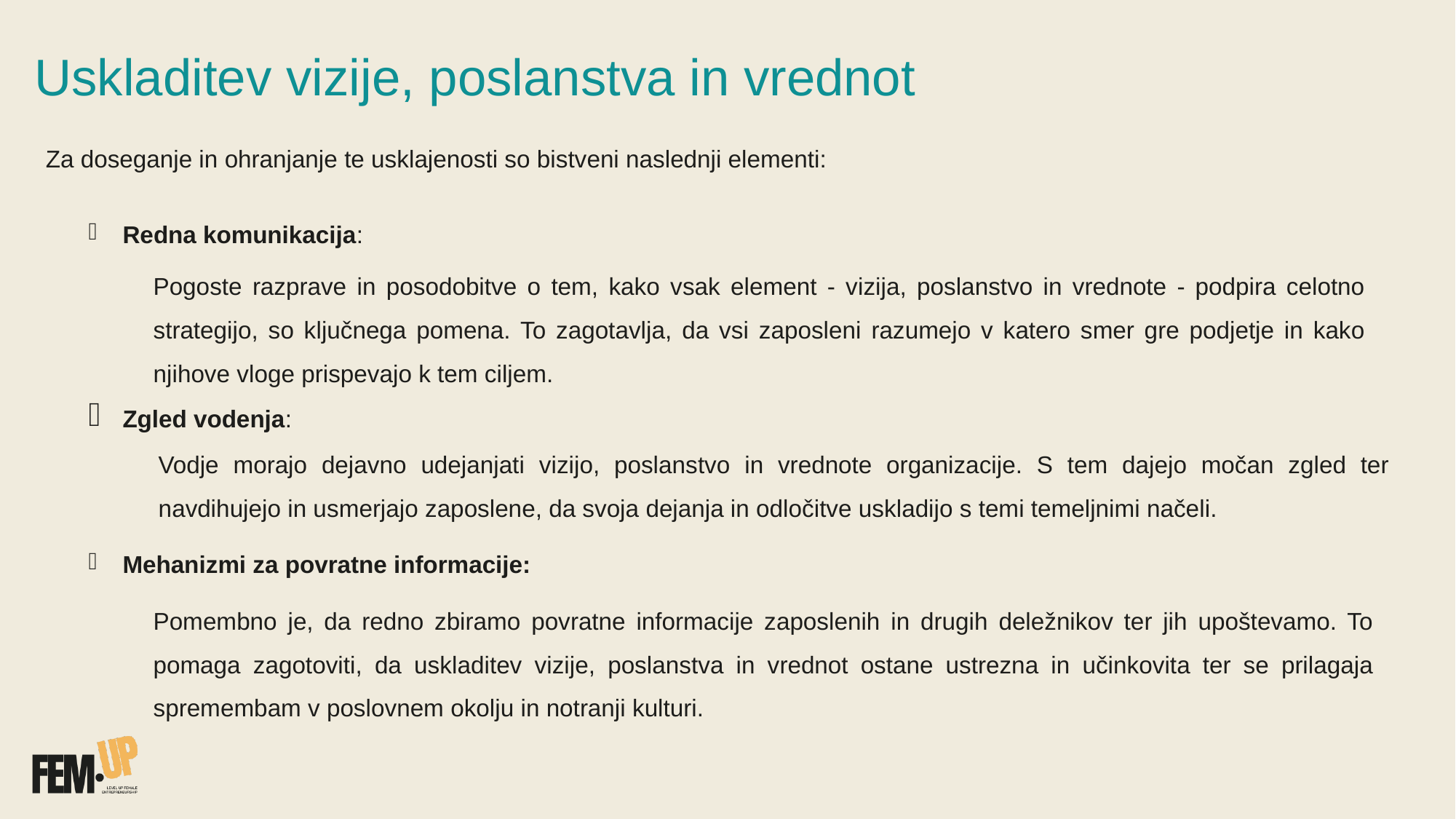

# Uskladitev vizije, poslanstva in vrednot
Za doseganje in ohranjanje te usklajenosti so bistveni naslednji elementi:
Redna komunikacija:
Pogoste razprave in posodobitve o tem, kako vsak element - vizija, poslanstvo in vrednote - podpira celotno strategijo, so ključnega pomena. To zagotavlja, da vsi zaposleni razumejo v katero smer gre podjetje in kako njihove vloge prispevajo k tem ciljem.
Zgled vodenja:
Vodje morajo dejavno udejanjati vizijo, poslanstvo in vrednote organizacije. S tem dajejo močan zgled ter navdihujejo in usmerjajo zaposlene, da svoja dejanja in odločitve uskladijo s temi temeljnimi načeli.
Mehanizmi za povratne informacije:
Pomembno je, da redno zbiramo povratne informacije zaposlenih in drugih deležnikov ter jih upoštevamo. To pomaga zagotoviti, da uskladitev vizije, poslanstva in vrednot ostane ustrezna in učinkovita ter se prilagaja spremembam v poslovnem okolju in notranji kulturi.